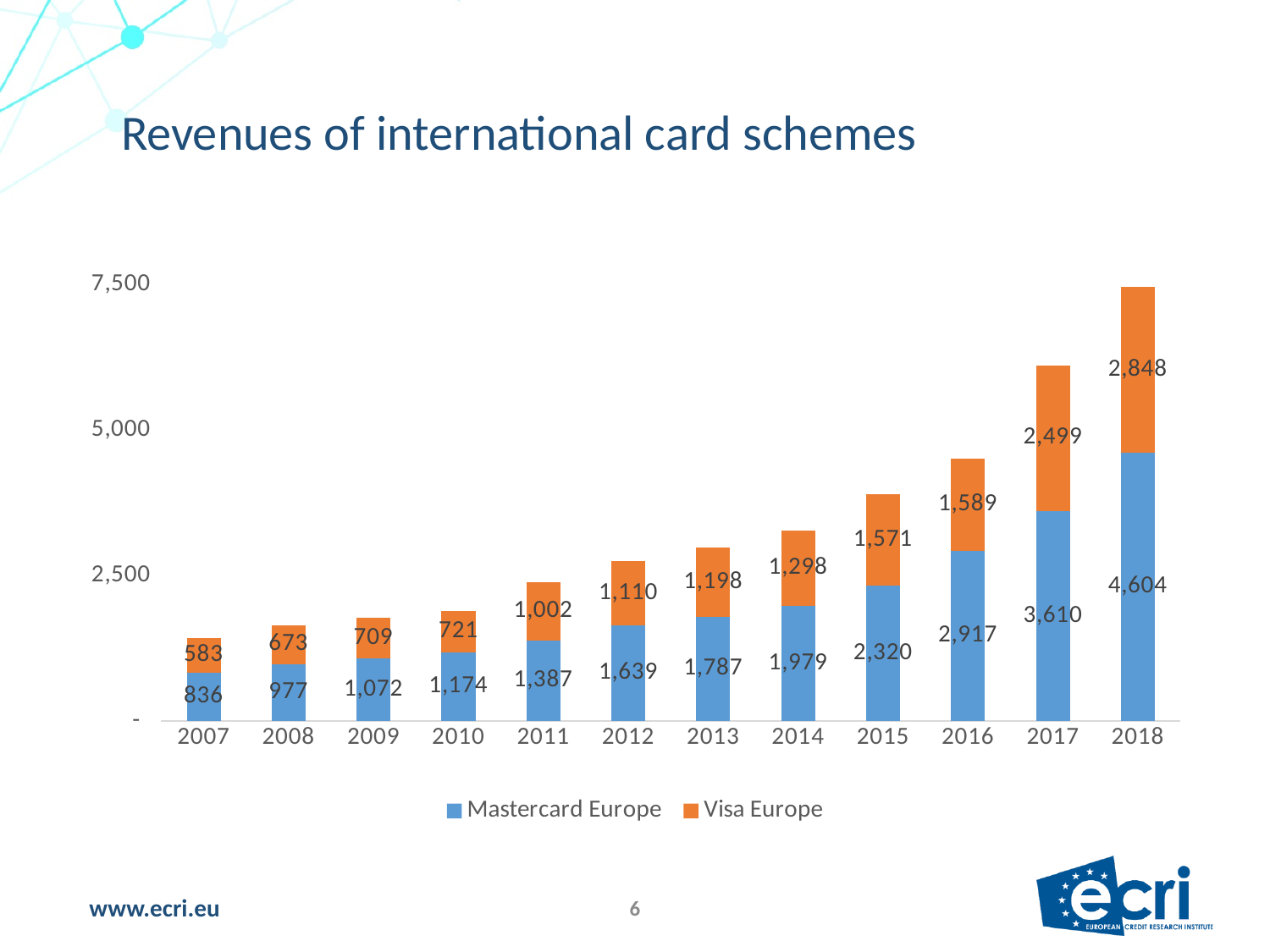

Revenues of international card schemes

### Chart

| Category | Mastercard Europe | Visa Europe |
|---|---|---|
| 2007 | 836.313252 | 583.331 |
| 2008 | 977.247366 | 672.576 |
| 2009 | 1072.467854 | 709.486 |
| 2010 | 1174.021974 | 720.808 |
| 2011 | 1387.1448 | 1002.356 |
| 2012 | 1638.908191 | 1110.316 |
| 2013 | 1787.060004 | 1198.462 |
| 2014 | 1979.420148 | 1297.598 |
| 2015 | 2319.620835 | 1571.237 |
| 2016 | 2916.722889 | 1588.554 |
| 2017 | 3609.540134 | 2499.333 |
| 2018 | 4603.629072 | 2848.305 |
6